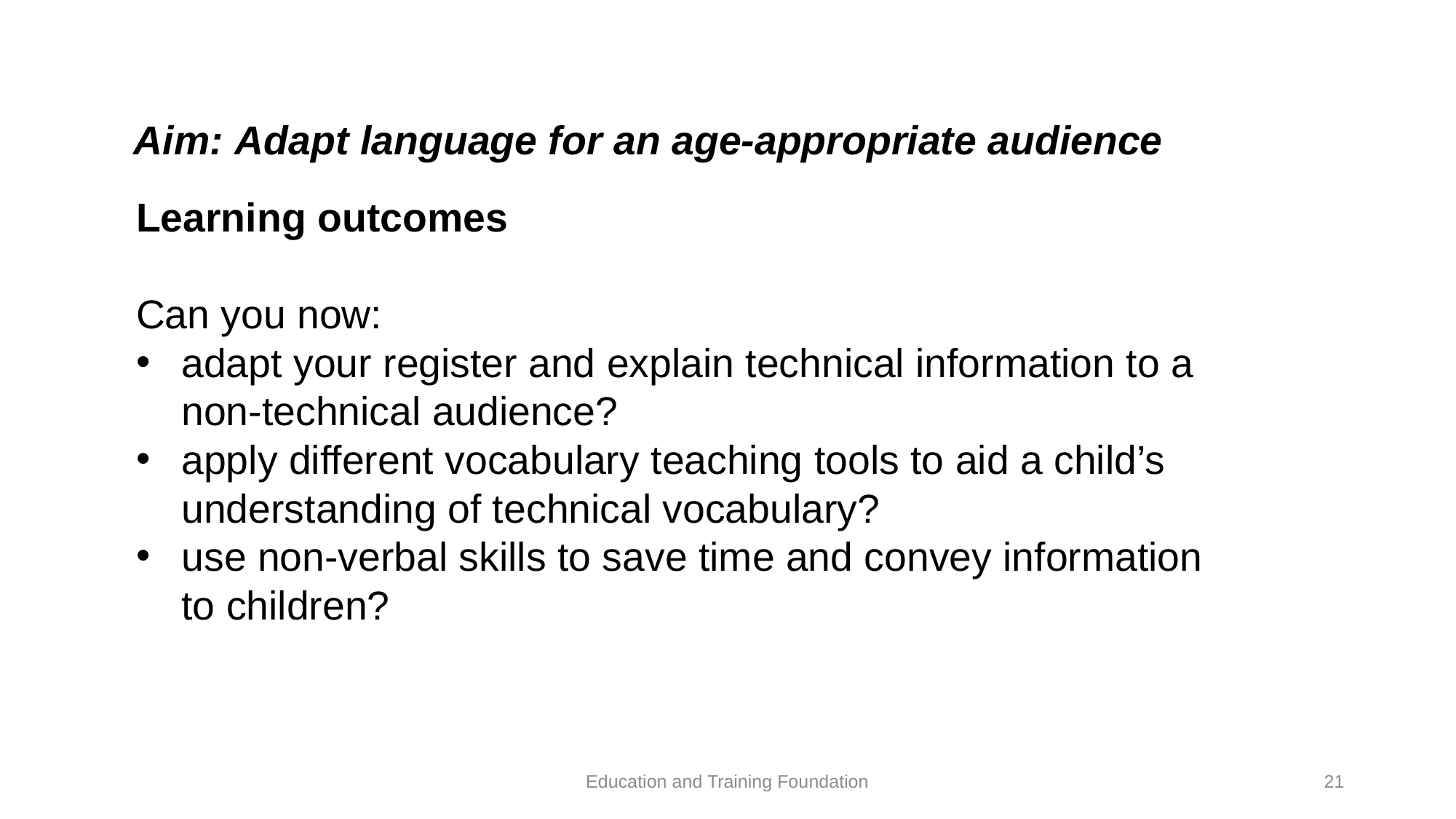

​Aim: Adapt language for an age-appropriate audience
Learning outcomes

Can you now:
adapt your register and explain technical information to a non-technical audience?
apply different vocabulary teaching tools to aid a child’s understanding of technical vocabulary?
use non-verbal skills to save time and convey information to children?
Education and Training Foundation
21